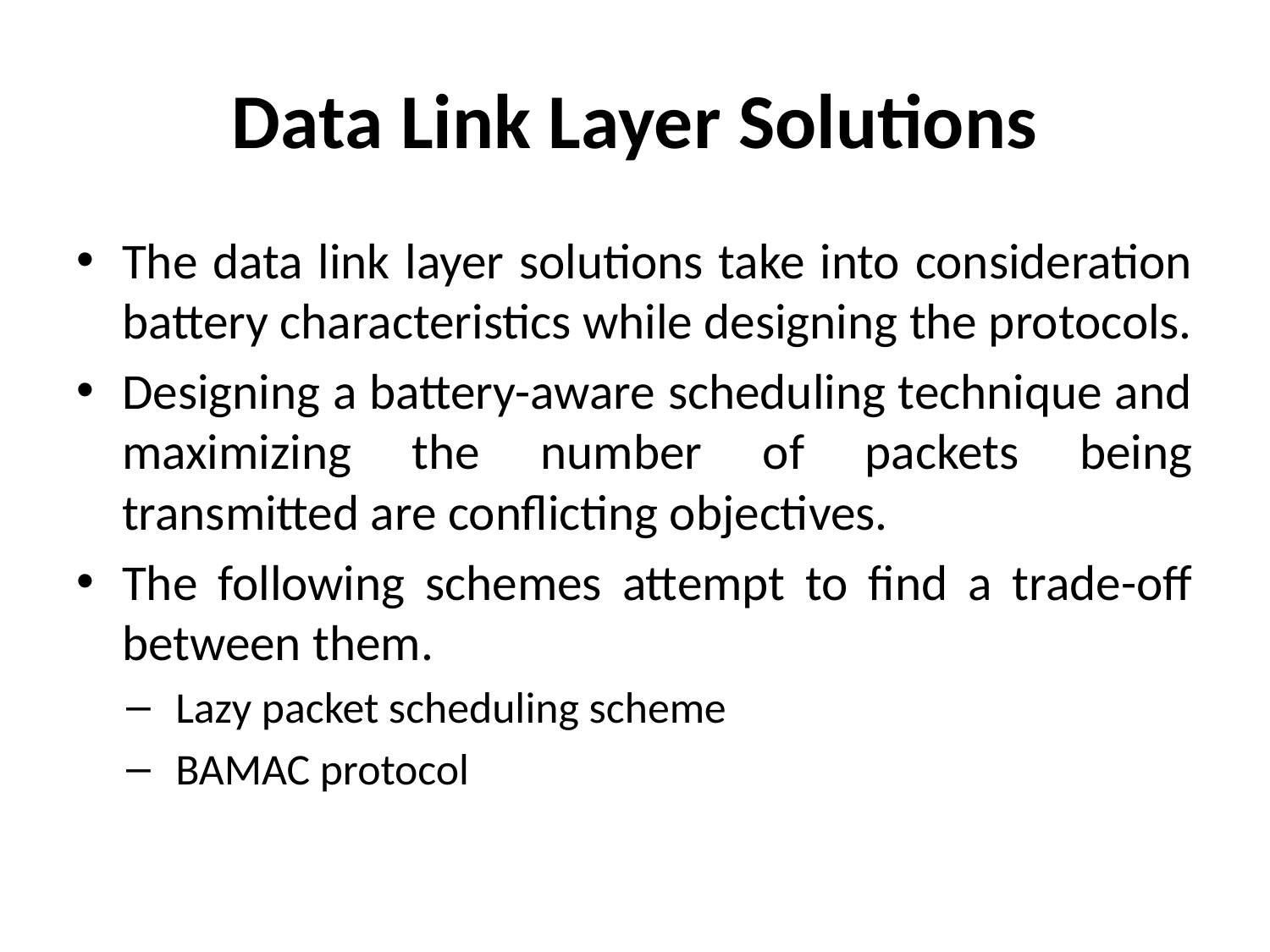

# Data Link Layer Solutions
The data link layer solutions take into consideration battery characteristics while designing the protocols.
Designing a battery-aware scheduling technique and maximizing the number of packets being transmitted are conflicting objectives.
The following schemes attempt to find a trade-off between them.
Lazy packet scheduling scheme
BAMAC protocol